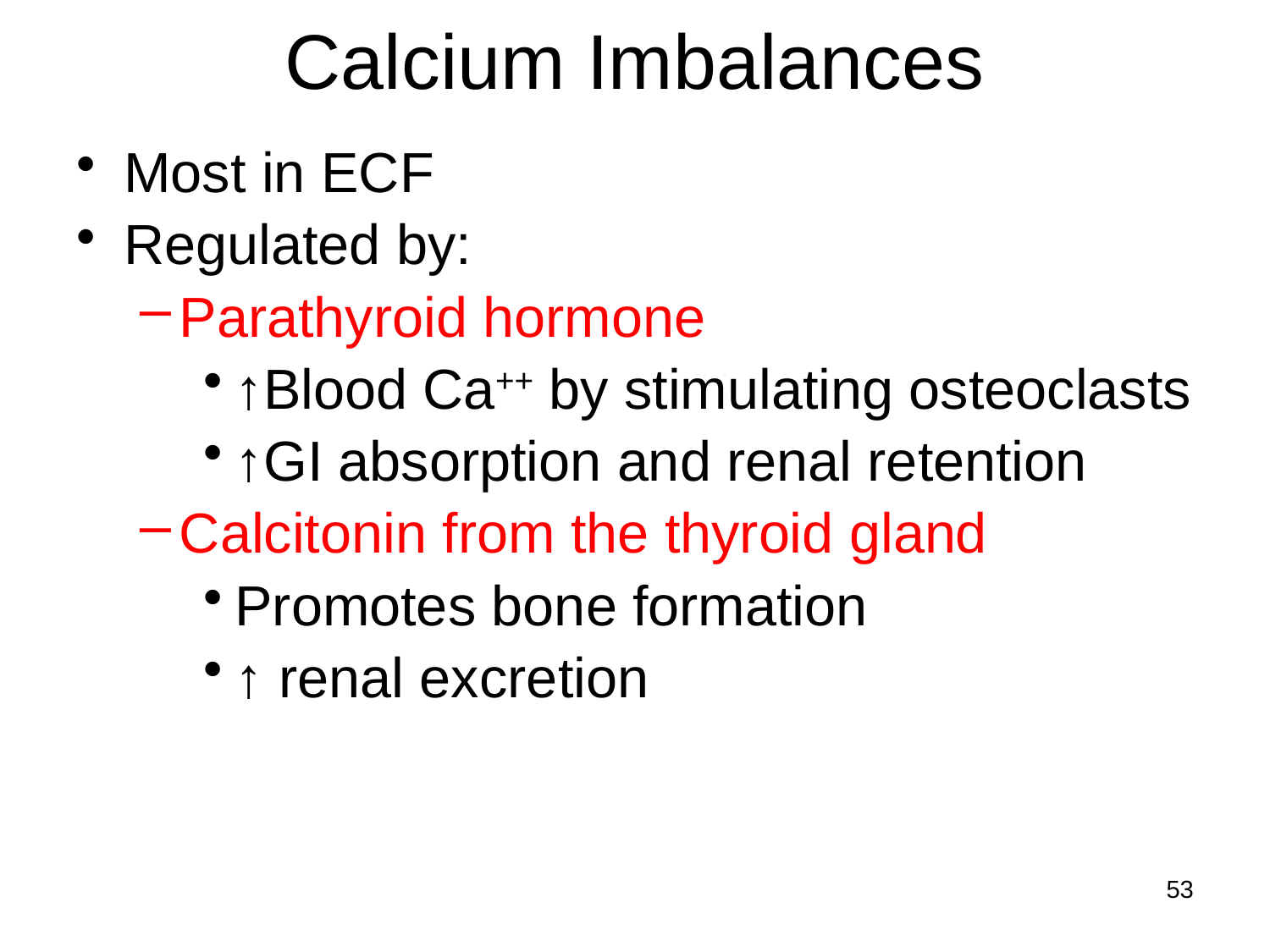

# Calcium Imbalances
Most in ECF
Regulated by:
Parathyroid hormone
↑Blood Ca++ by stimulating osteoclasts
↑GI absorption and renal retention
Calcitonin from the thyroid gland
Promotes bone formation
↑ renal excretion
53